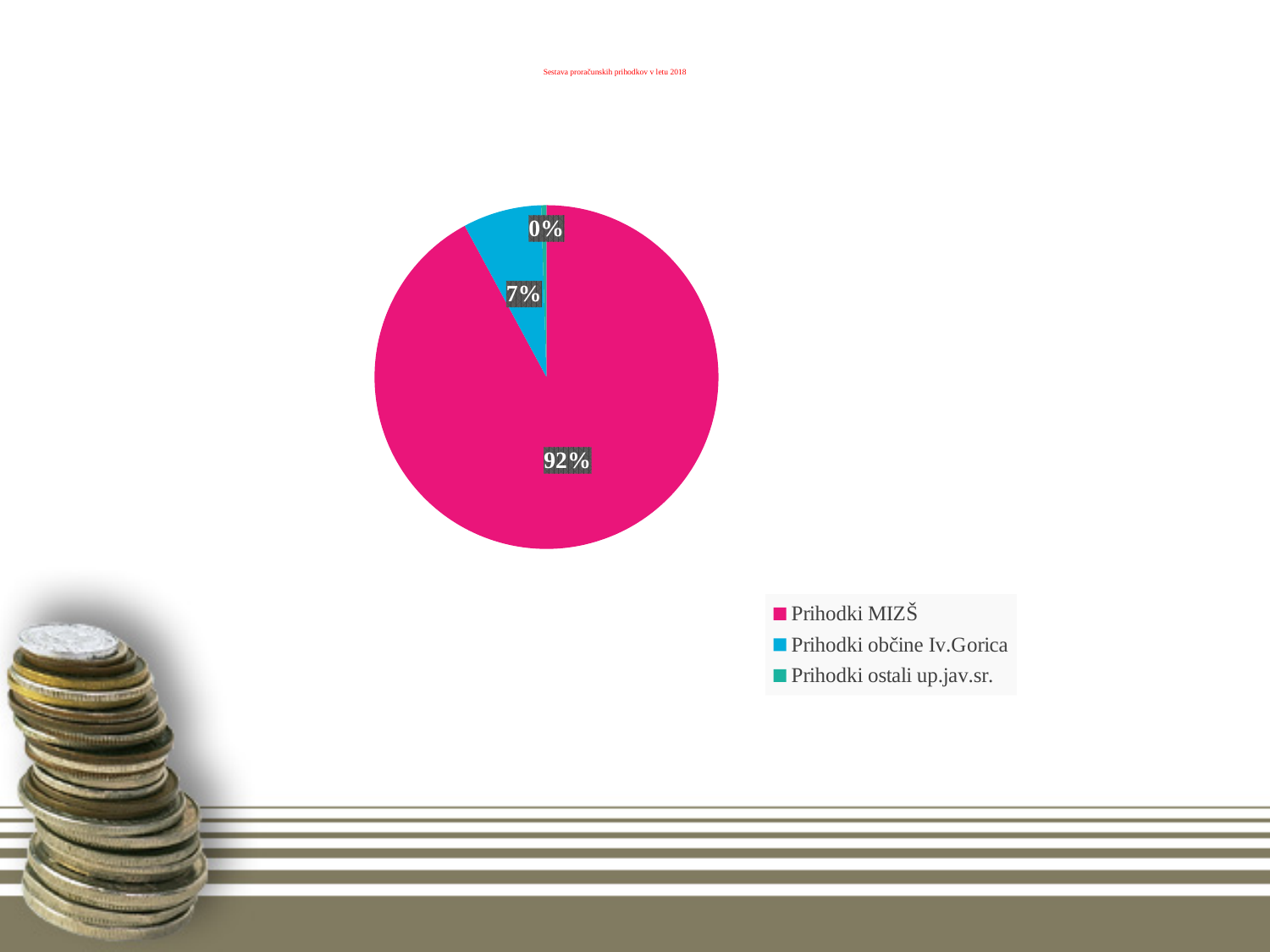

# Sestava proračunskih prihodkov v letu 2018

### Chart

| Category | Leto 2018 |
|---|---|
| Prihodki MIZŠ | 4652679.0 |
| Prihodki občine Iv.Gorica | 373319.0 |
| Prihodki ostali up.jav.sr. | 24982.0 |